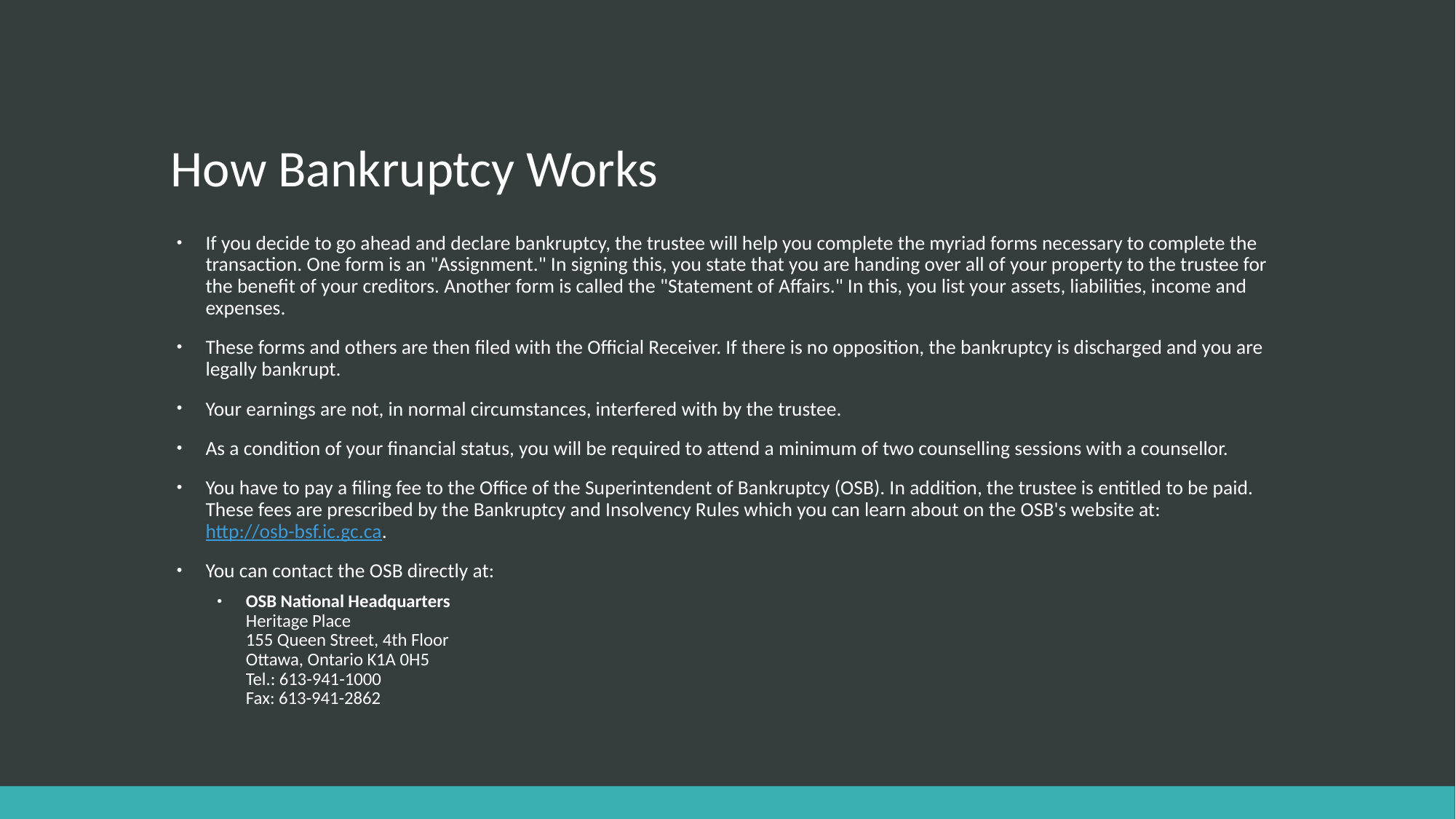

# How Bankruptcy Works
If you decide to go ahead and declare bankruptcy, the trustee will help you complete the myriad forms necessary to complete the transaction. One form is an "Assignment." In signing this, you state that you are handing over all of your property to the trustee for the benefit of your creditors. Another form is called the "Statement of Affairs." In this, you list your assets, liabilities, income and expenses.
These forms and others are then filed with the Official Receiver. If there is no opposition, the bankruptcy is discharged and you are legally bankrupt.
Your earnings are not, in normal circumstances, interfered with by the trustee.
As a condition of your financial status, you will be required to attend a minimum of two counselling sessions with a counsellor.
You have to pay a filing fee to the Office of the Superintendent of Bankruptcy (OSB). In addition, the trustee is entitled to be paid. These fees are prescribed by the Bankruptcy and Insolvency Rules which you can learn about on the OSB's website at: http://osb-bsf.ic.gc.ca.
You can contact the OSB directly at:
OSB National Headquarters
Heritage Place
155 Queen Street, 4th Floor
Ottawa, Ontario K1A 0H5 
Tel.: 613-941-1000
Fax: 613-941-2862